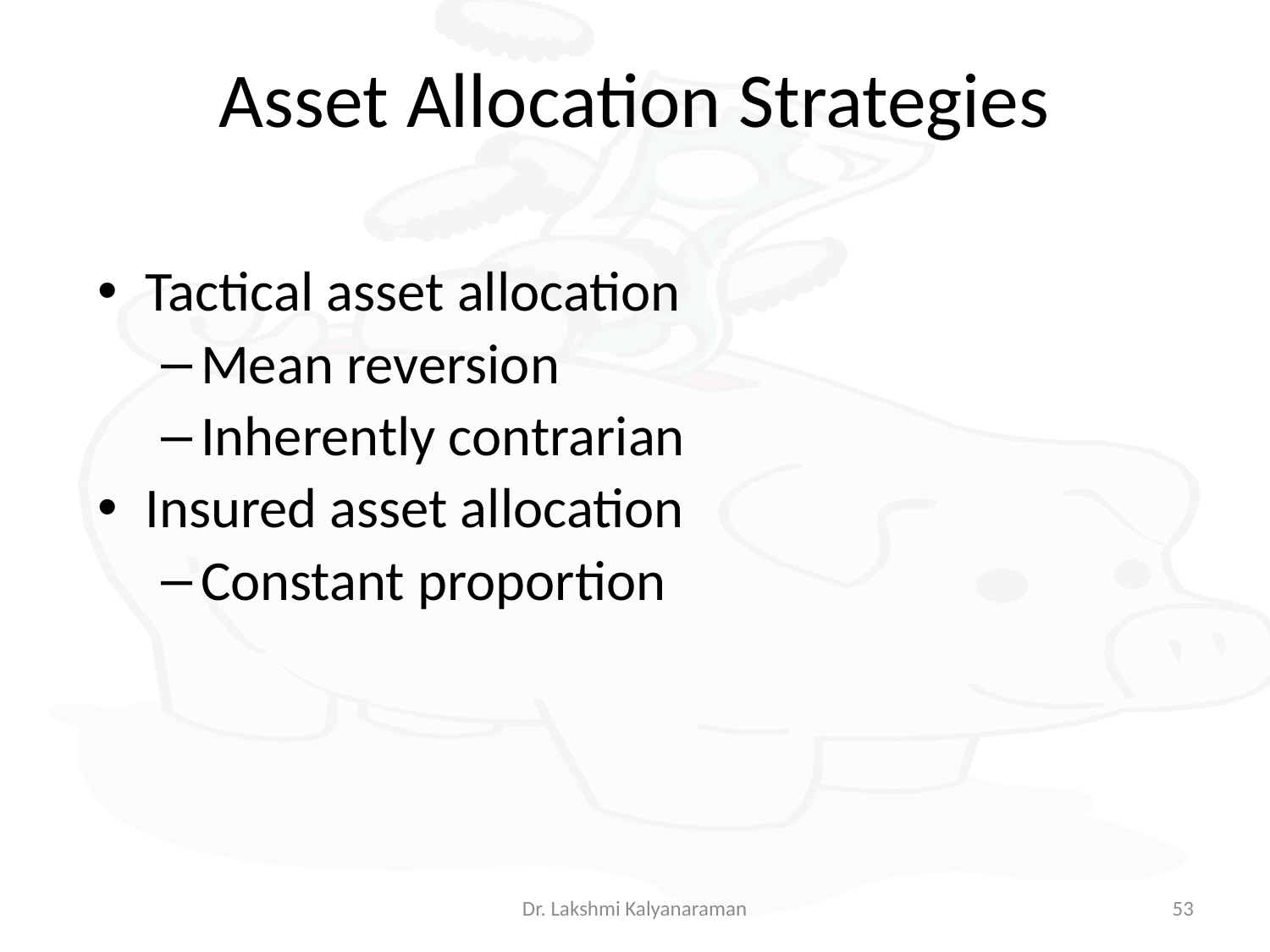

# Asset Allocation Strategies
Tactical asset allocation
Mean reversion
Inherently contrarian
Insured asset allocation
Constant proportion

Dr. Lakshmi Kalyanaraman
53